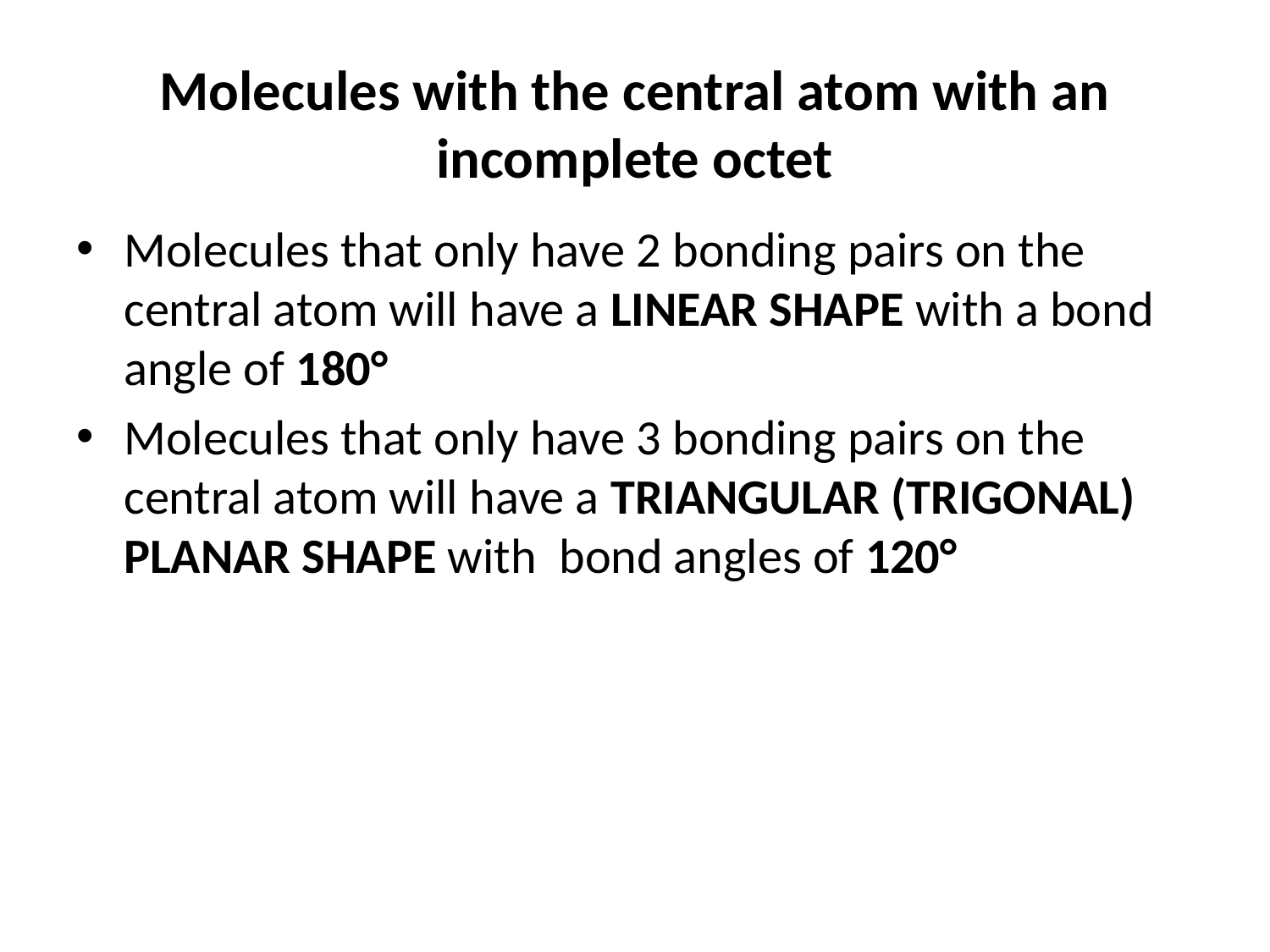

# Molecules with the central atom with an incomplete octet
Molecules that only have 2 bonding pairs on the central atom will have a LINEAR SHAPE with a bond angle of 180°
Molecules that only have 3 bonding pairs on the central atom will have a TRIANGULAR (TRIGONAL) PLANAR SHAPE with  bond angles of 120°